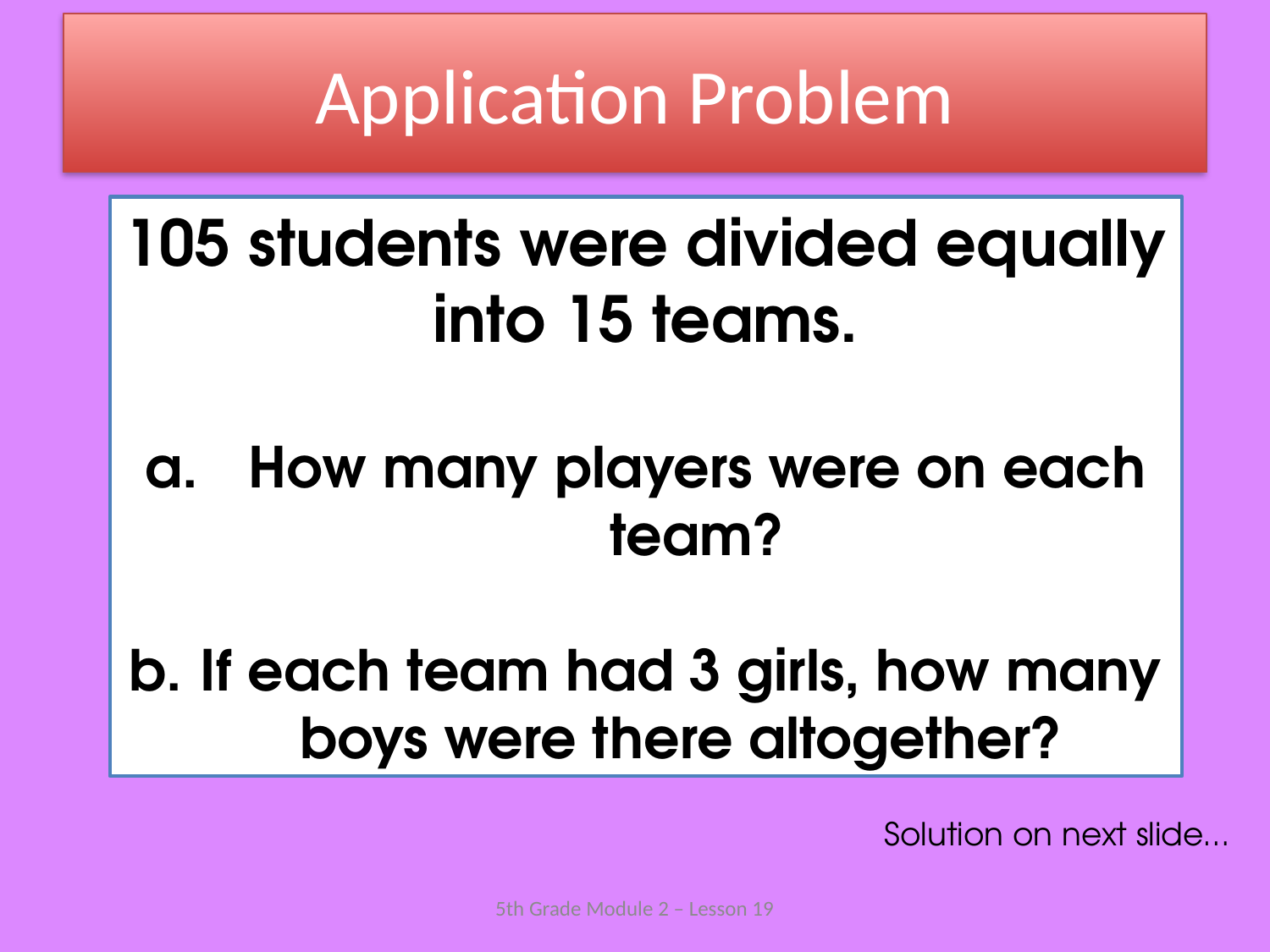

# Application Problem
105 students were divided equally into 15 teams.
How many players were on each team?
If each team had 3 girls, how many boys were there altogether?
Solution on next slide…
5th Grade Module 2 – Lesson 19